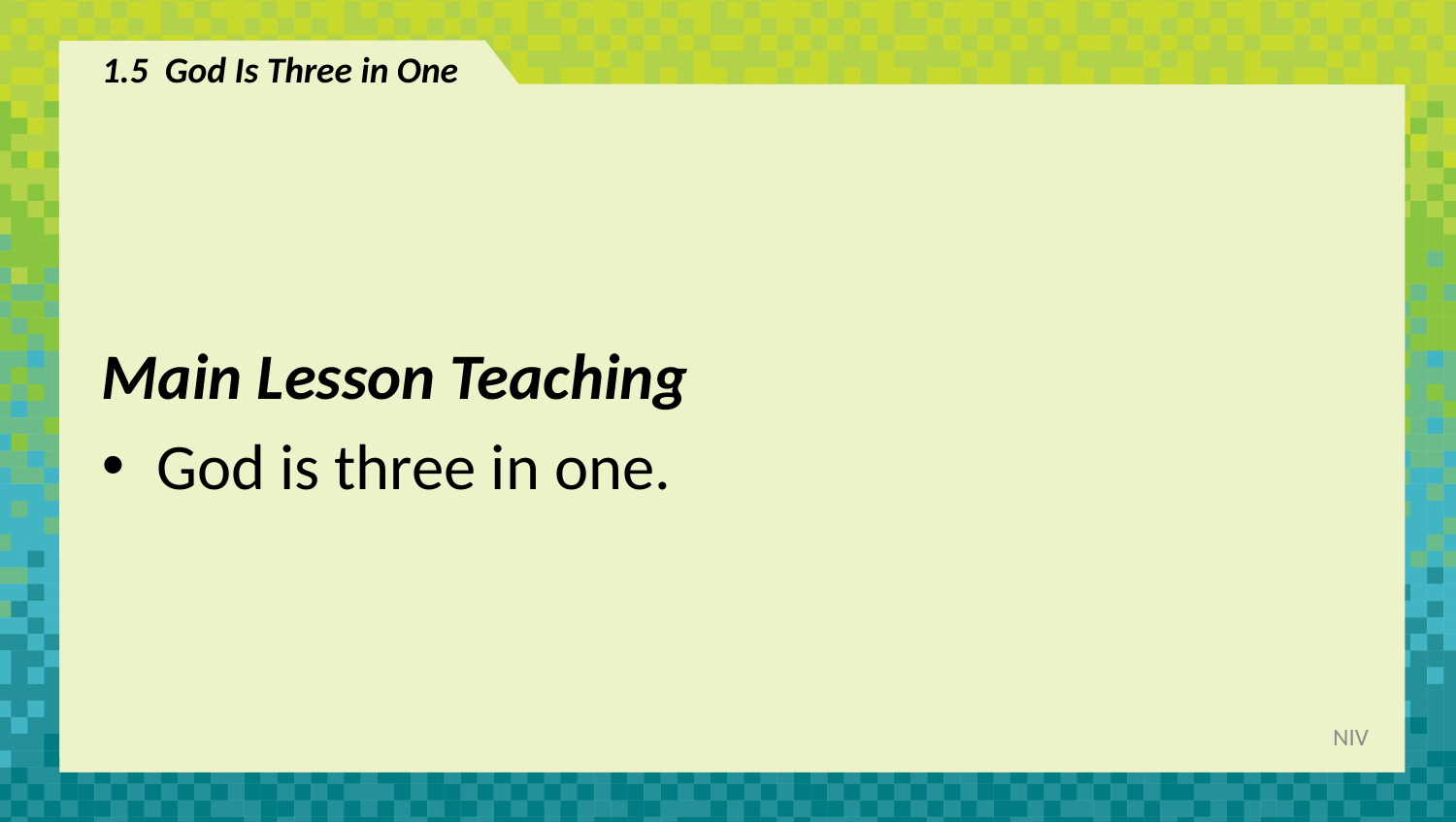

# 1.5  God Is Three in One
Main Lesson Teaching
God is three in one.
NIV